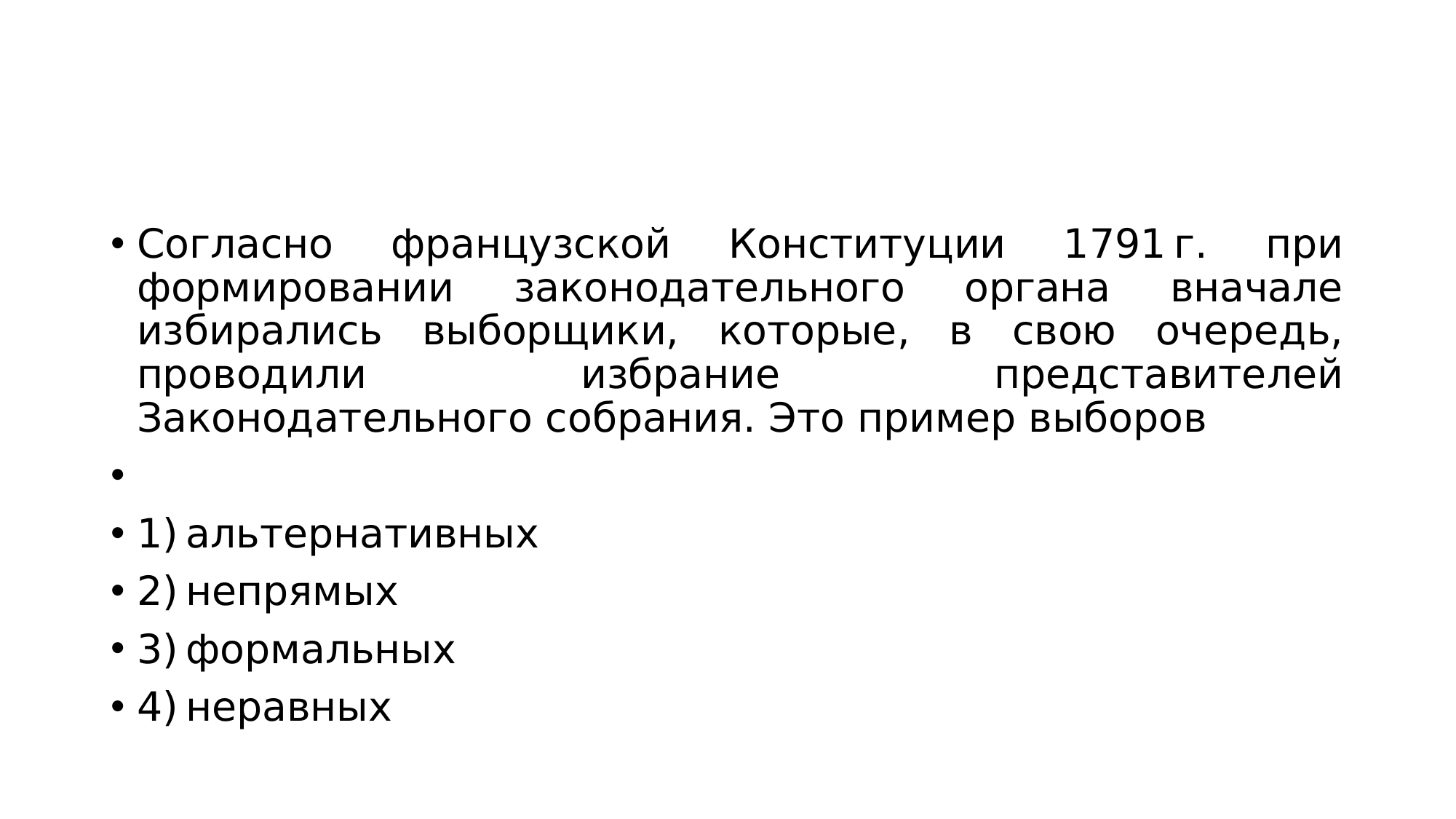

#
Согласно французской Конституции 1791 г. при формировании законодательного органа вначале избирались выборщики, которые, в свою очередь, проводили избрание представителей Законодательного собрания. Это пример выборов

1) альтернативных
2) непрямых
3) формальных
4) неравных